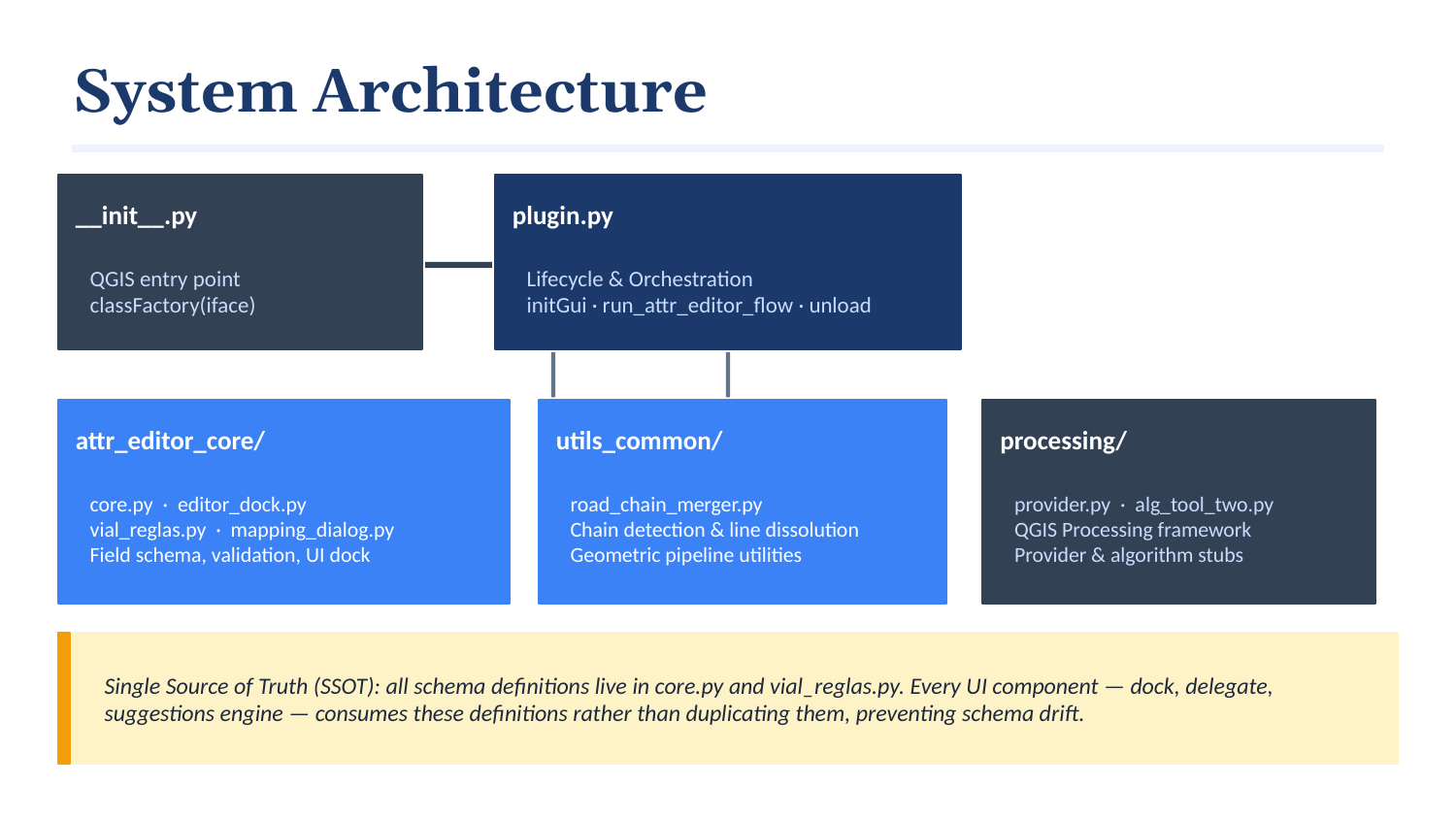

System Architecture

__init__.py
plugin.py
QGIS entry point
classFactory(iface)
Lifecycle & Orchestration
initGui · run_attr_editor_flow · unload

attr_editor_core/
utils_common/
processing/
core.py  ·  editor_dock.py
vial_reglas.py  ·  mapping_dialog.py
Field schema, validation, UI dock
road_chain_merger.py
Chain detection & line dissolution
Geometric pipeline utilities
provider.py  ·  alg_tool_two.py
QGIS Processing framework
Provider & algorithm stubs

Single Source of Truth (SSOT): all schema definitions live in core.py and vial_reglas.py. Every UI component — dock, delegate, suggestions engine — consumes these definitions rather than duplicating them, preventing schema drift.